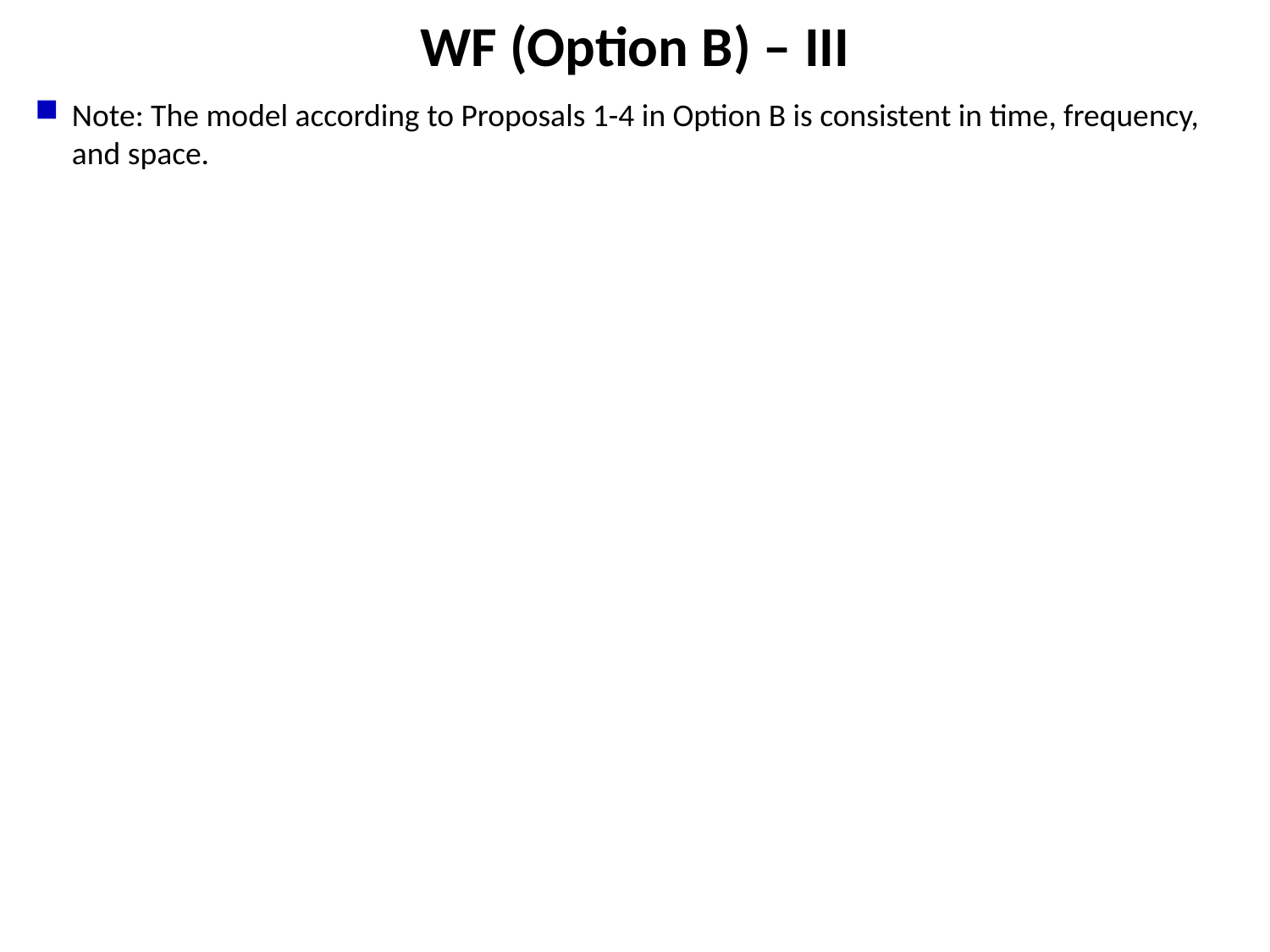

# WF (Option B) – III
Note: The model according to Proposals 1-4 in Option B is consistent in time, frequency, and space.